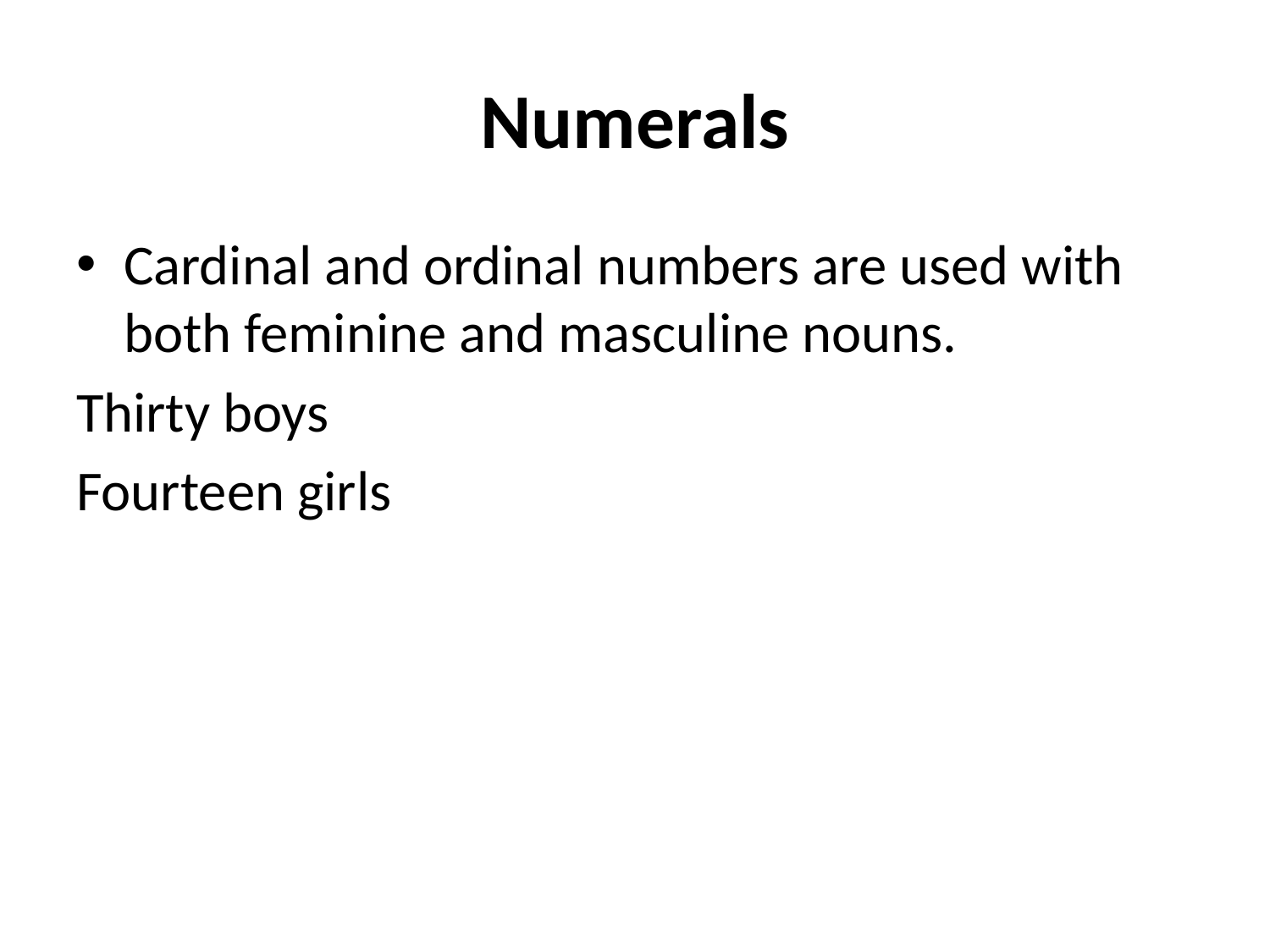

# Numerals
Cardinal and ordinal numbers are used with both feminine and masculine nouns.
Thirty boys
Fourteen girls